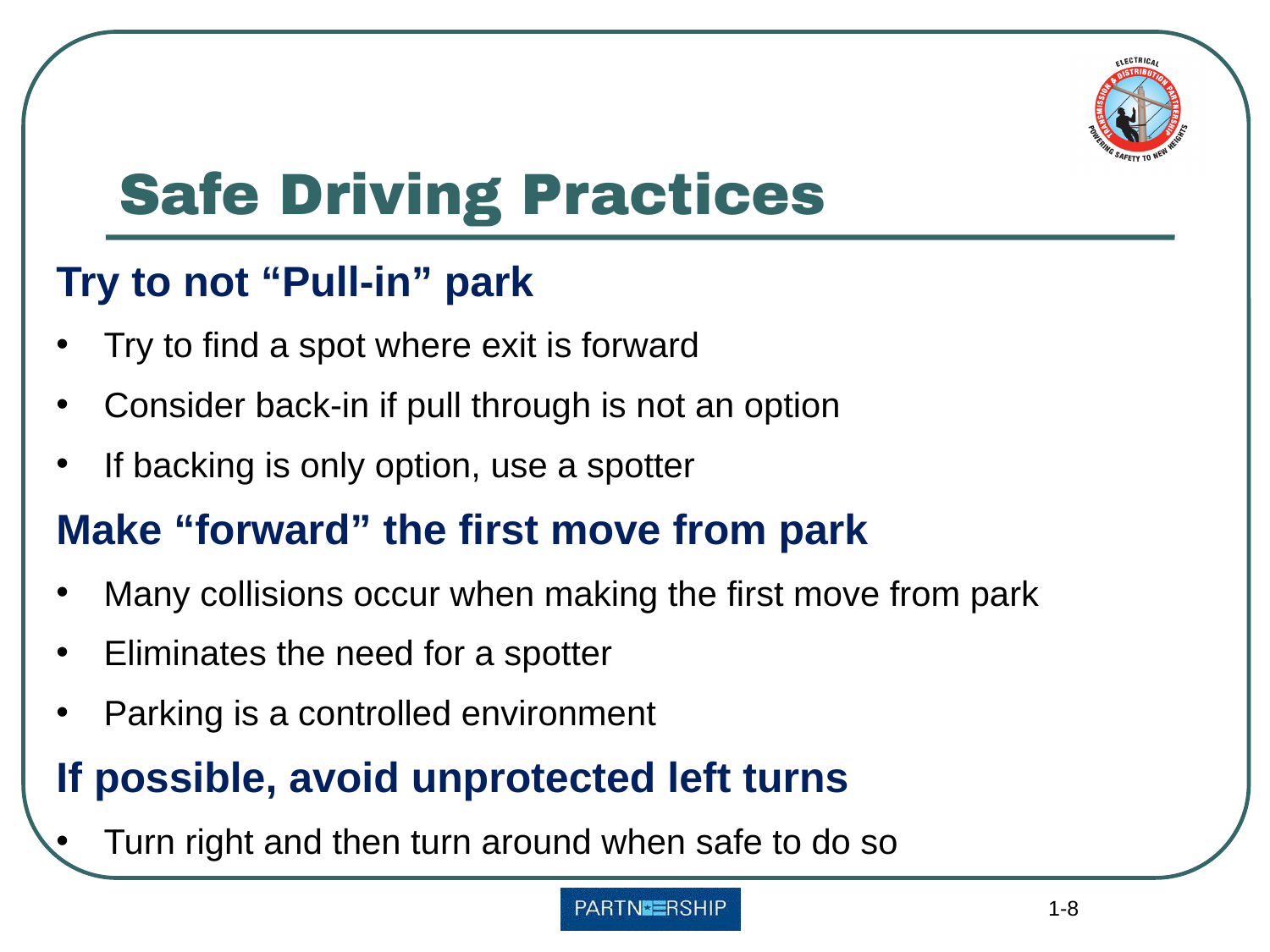

# Safe Driving Practices
Try to not “Pull-in” park
Try to find a spot where exit is forward
Consider back-in if pull through is not an option
If backing is only option, use a spotter
Make “forward” the first move from park
Many collisions occur when making the first move from park
Eliminates the need for a spotter
Parking is a controlled environment
If possible, avoid unprotected left turns
Turn right and then turn around when safe to do so

1-8